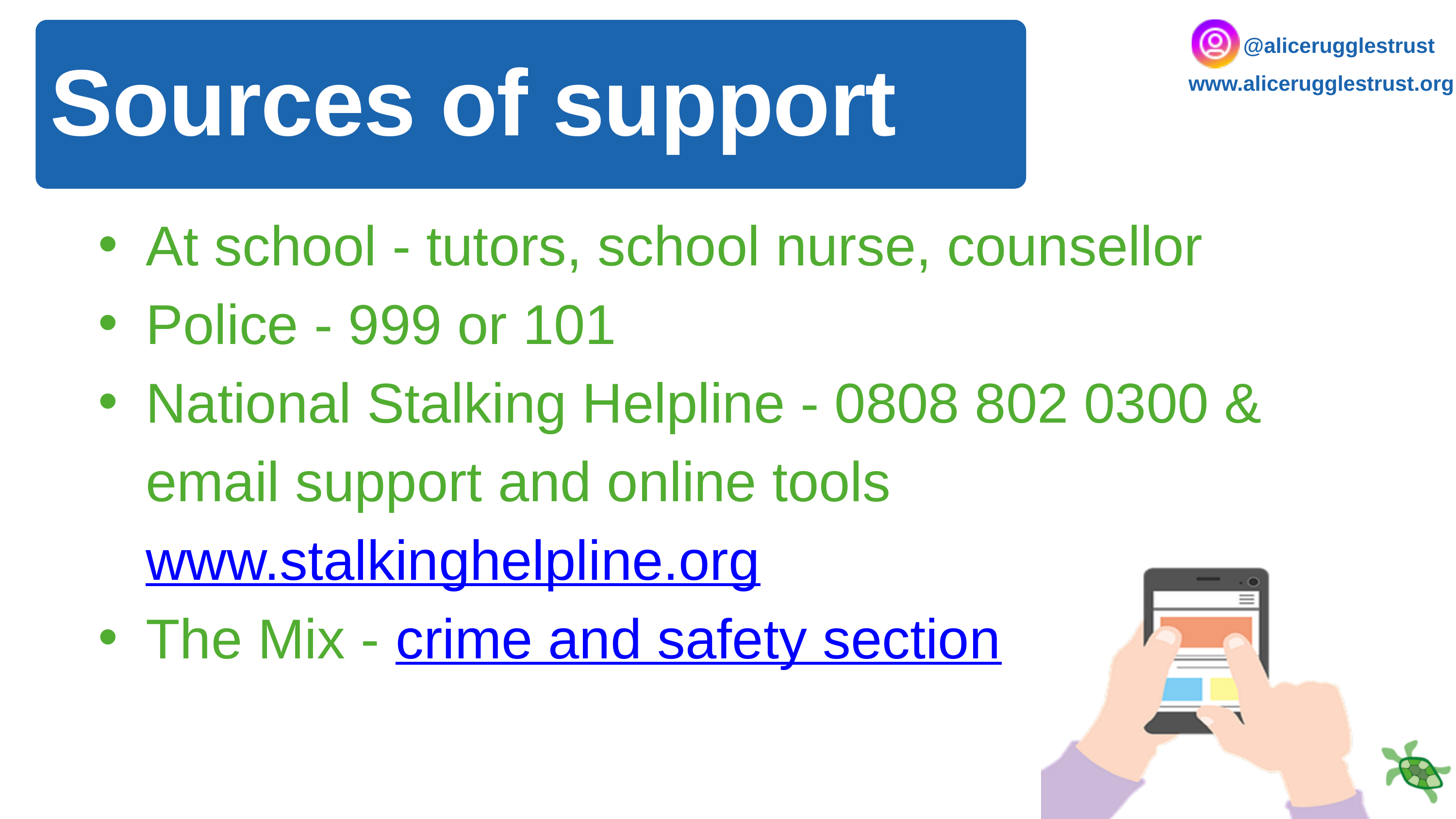

Sources of support
@alicerugglestrust
www.alicerugglestrust.org
At school - tutors, school nurse, counsellor
Police - 999 or 101
National Stalking Helpline - 0808 802 0300 & email support and online tools www.stalkinghelpline.org
The Mix - crime and safety section